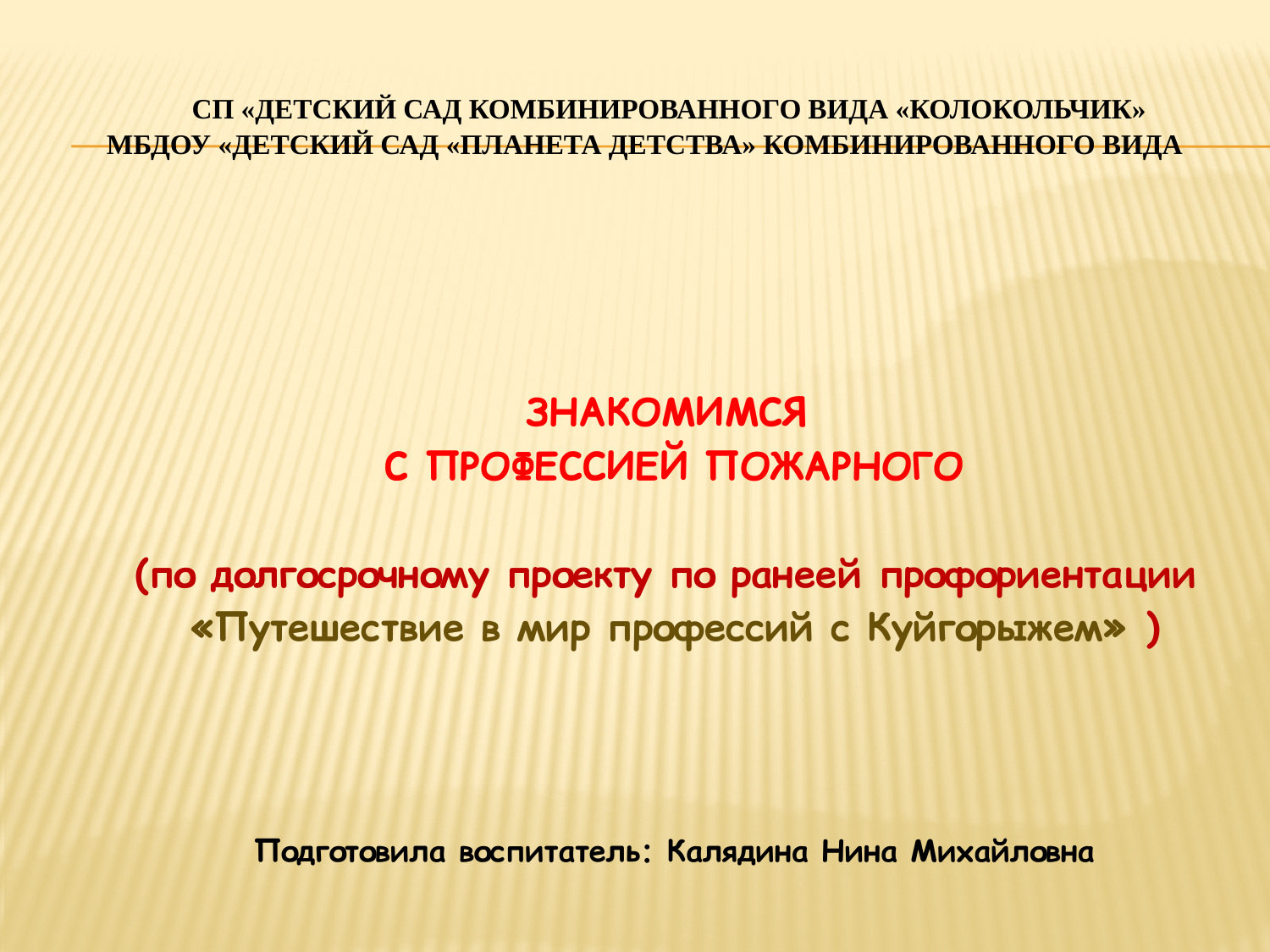

# СП «Детский сад комбинированного вида «Колокольчик» МБДОУ «Детский сад «Планета детства» комбинированного вида

ЗНАКОМИМСЯ
С ПРОФЕССИЕЙ ПОЖАРНОГО

(по долгосрочному проекту по ранеей профориентации
«Путешествие в мир профессий с Куйгорыжем» )

Подготовила воспитатель: Калядина Нина Михайловна